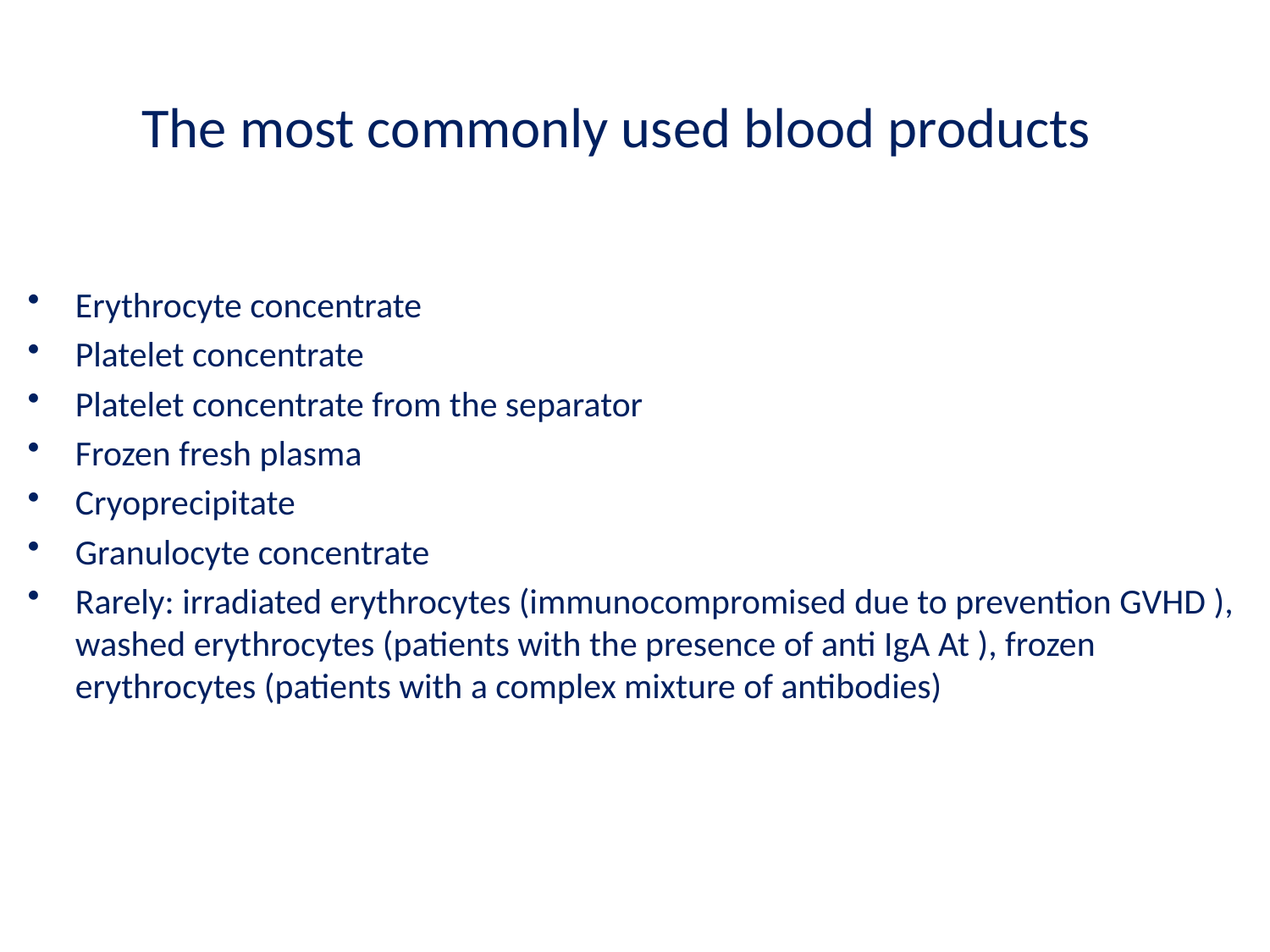

The most commonly used blood products
Erythrocyte concentrate
Platelet concentrate
Platelet concentrate from the separator
Frozen fresh plasma
Cryoprecipitate​
Granulocyte concentrate
Rarely: irradiated erythrocytes (immunocompromised due to prevention GVHD ), washed erythrocytes (patients with the presence of anti IgA At ), frozen erythrocytes (patients with a complex mixture of antibodies)